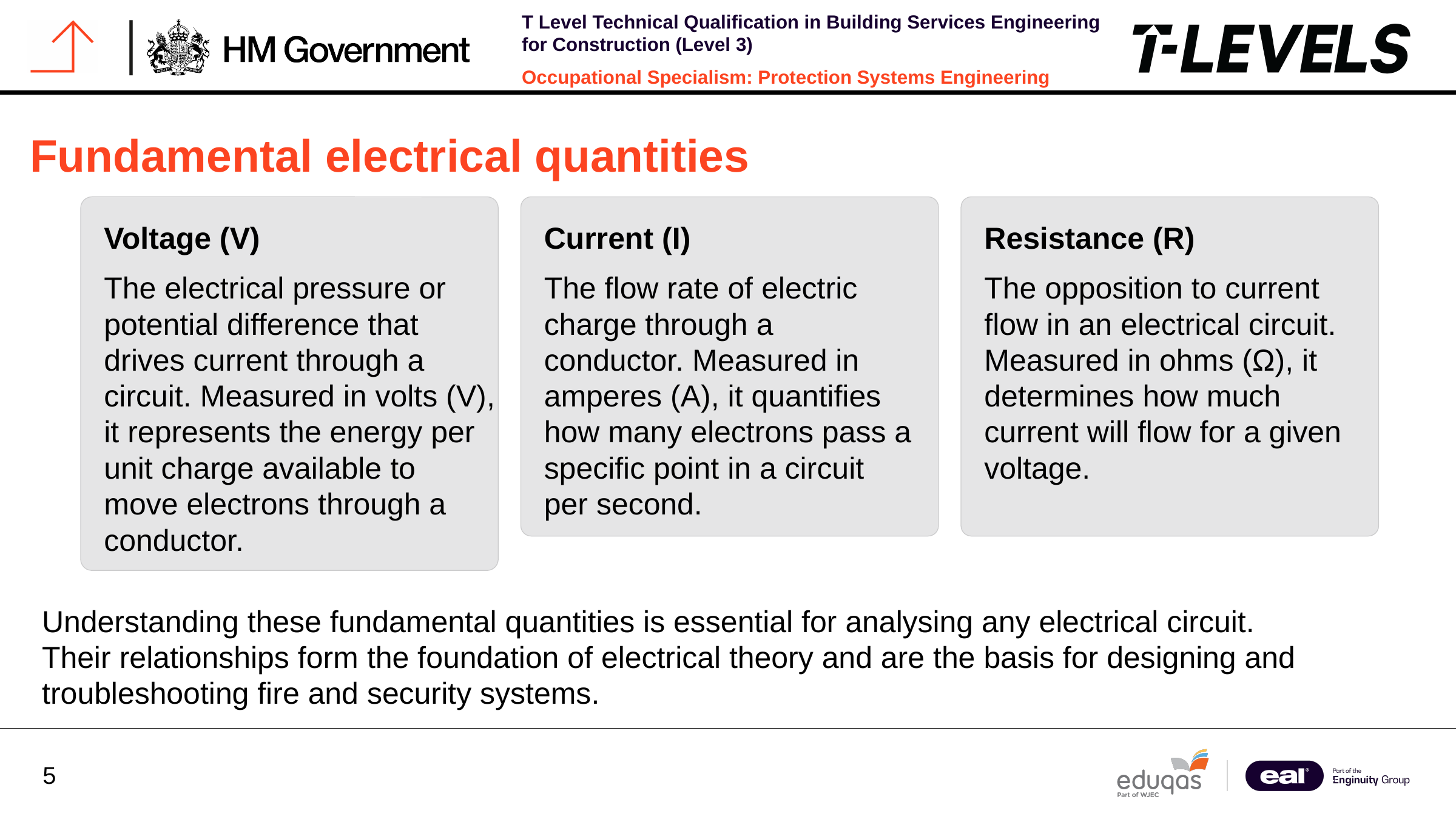

Fundamental electrical quantities

Voltage (V)
Current (I)
Resistance (R)
The electrical pressure or potential difference that drives current through a circuit. Measured in volts (V), it represents the energy per unit charge available to move electrons through a conductor.
The flow rate of electric charge through a conductor. Measured in amperes (A), it quantifies how many electrons pass a specific point in a circuit per second.
The opposition to current flow in an electrical circuit. Measured in ohms (Ω), it determines how much current will flow for a given voltage.
Understanding these fundamental quantities is essential for analysing any electrical circuit. Their relationships form the foundation of electrical theory and are the basis for designing and troubleshooting fire and security systems.